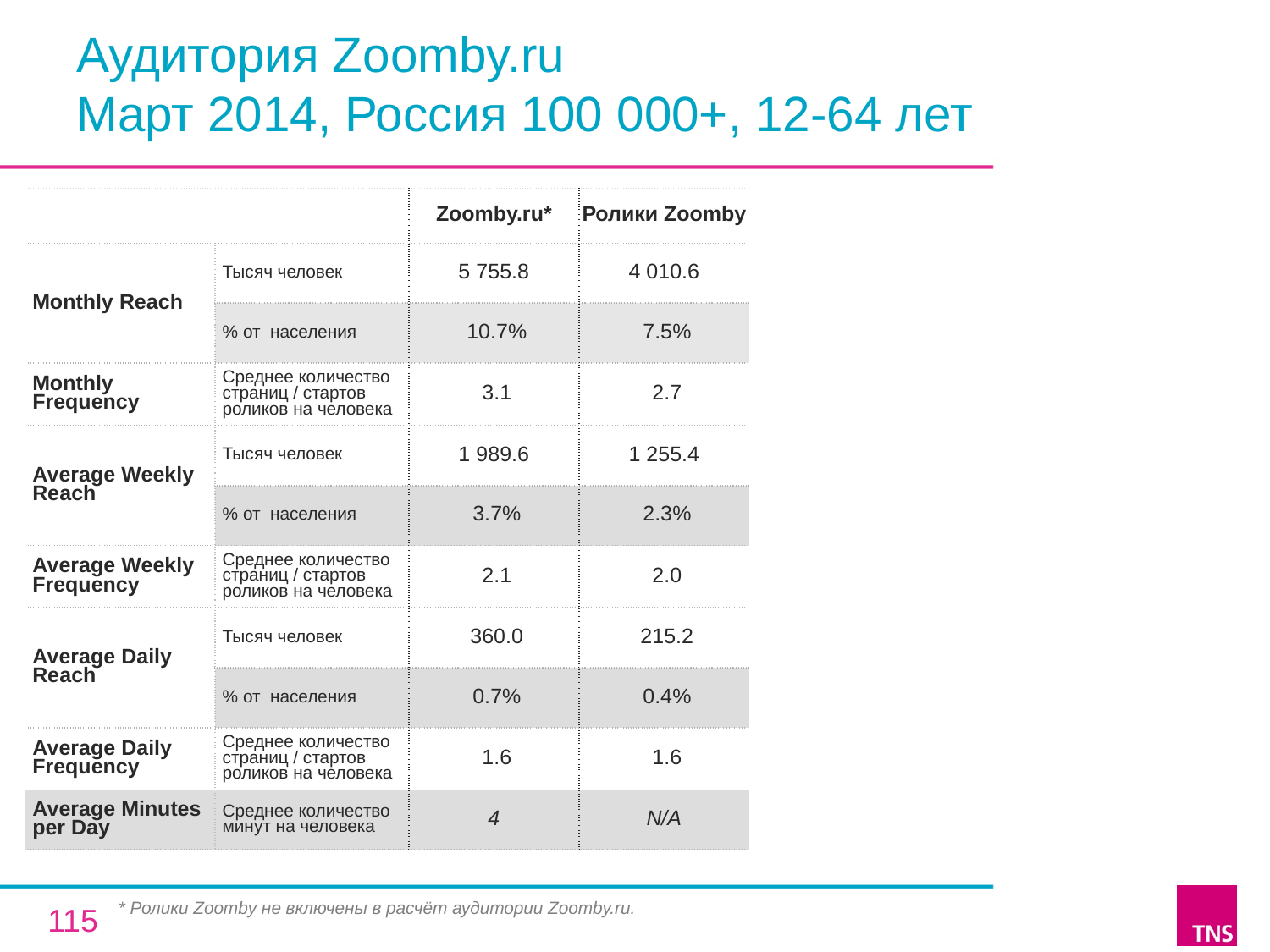

# Аудитория Zoomby.ru Март 2014, Россия 100 000+, 12-64 лет
|  |  | Zoomby.ru\* | Ролики Zoomby |
| --- | --- | --- | --- |
| Monthly Reach | Тысяч человек | 5 755.8 | 4 010.6 |
|  | % от населения | 10.7% | 7.5% |
| Monthly Frequency | Среднее количество страниц / стартов роликов на человека | 3.1 | 2.7 |
| Average Weekly Reach | Тысяч человек | 1 989.6 | 1 255.4 |
|  | % от населения | 3.7% | 2.3% |
| Average Weekly Frequency | Среднее количество страниц / стартов роликов на человека | 2.1 | 2.0 |
| Average Daily Reach | Тысяч человек | 360.0 | 215.2 |
|  | % от населения | 0.7% | 0.4% |
| Average Daily Frequency | Среднее количество страниц / стартов роликов на человека | 1.6 | 1.6 |
| Average Minutes per Day | Среднее количество минут на человека | 4 | N/A |
* Ролики Zoomby не включены в расчёт аудитории Zoomby.ru.
115